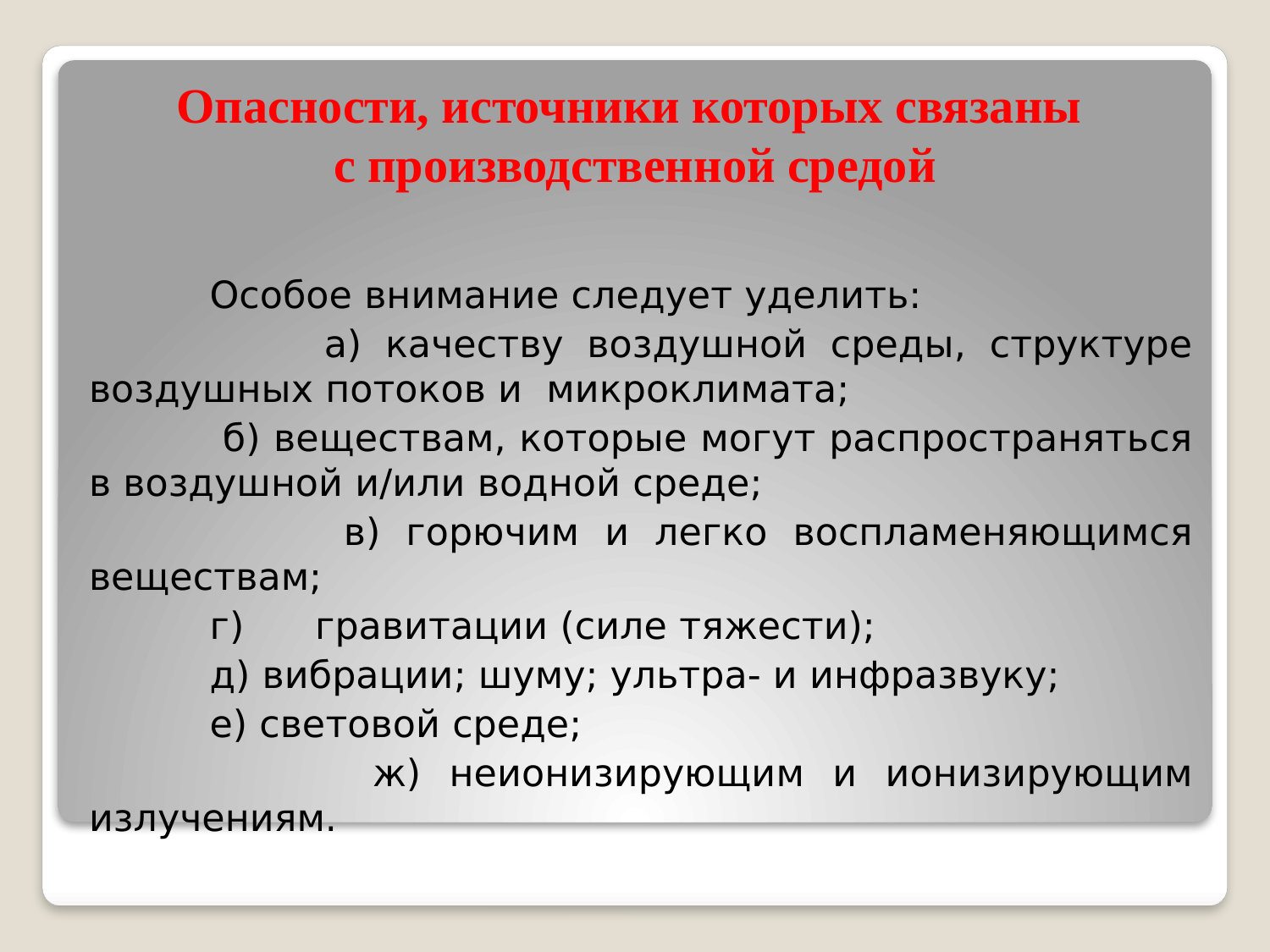

# Опасности, источники которых связаны с производственной средой
          Особое внимание следует уделить:
          а) качеству воздушной среды, структуре воздушных потоков и  микроклимата;
          б) веществам, которые могут распространяться в воздушной и/или водной среде;
          в) горючим и легко воспламеняющимся веществам;
          г)	гравитации (силе тяжести);
          д) вибрации; шуму; ультра- и инфразвуку;
          е) световой среде;
          ж) неионизирующим и ионизирующим излучениям.